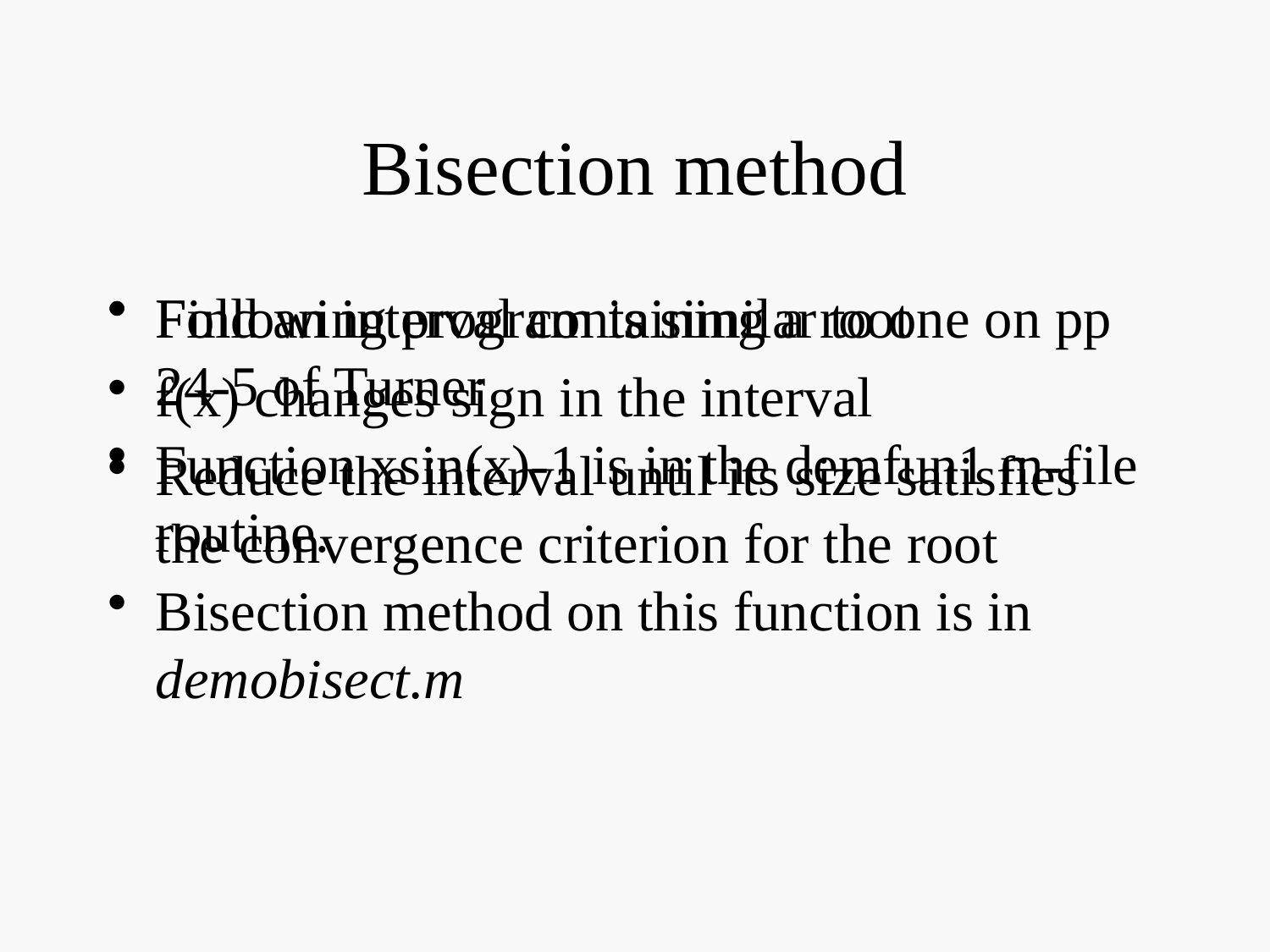

# Bisection method
Find an interval containing a root
f(x) changes sign in the interval
Reduce the interval until its size satisfies the convergence criterion for the root
Following program is similar to one on pp 24-5 of Turner
Function xsin(x)-1 is in the demfun1 m-file routine.
Bisection method on this function is in demobisect.m